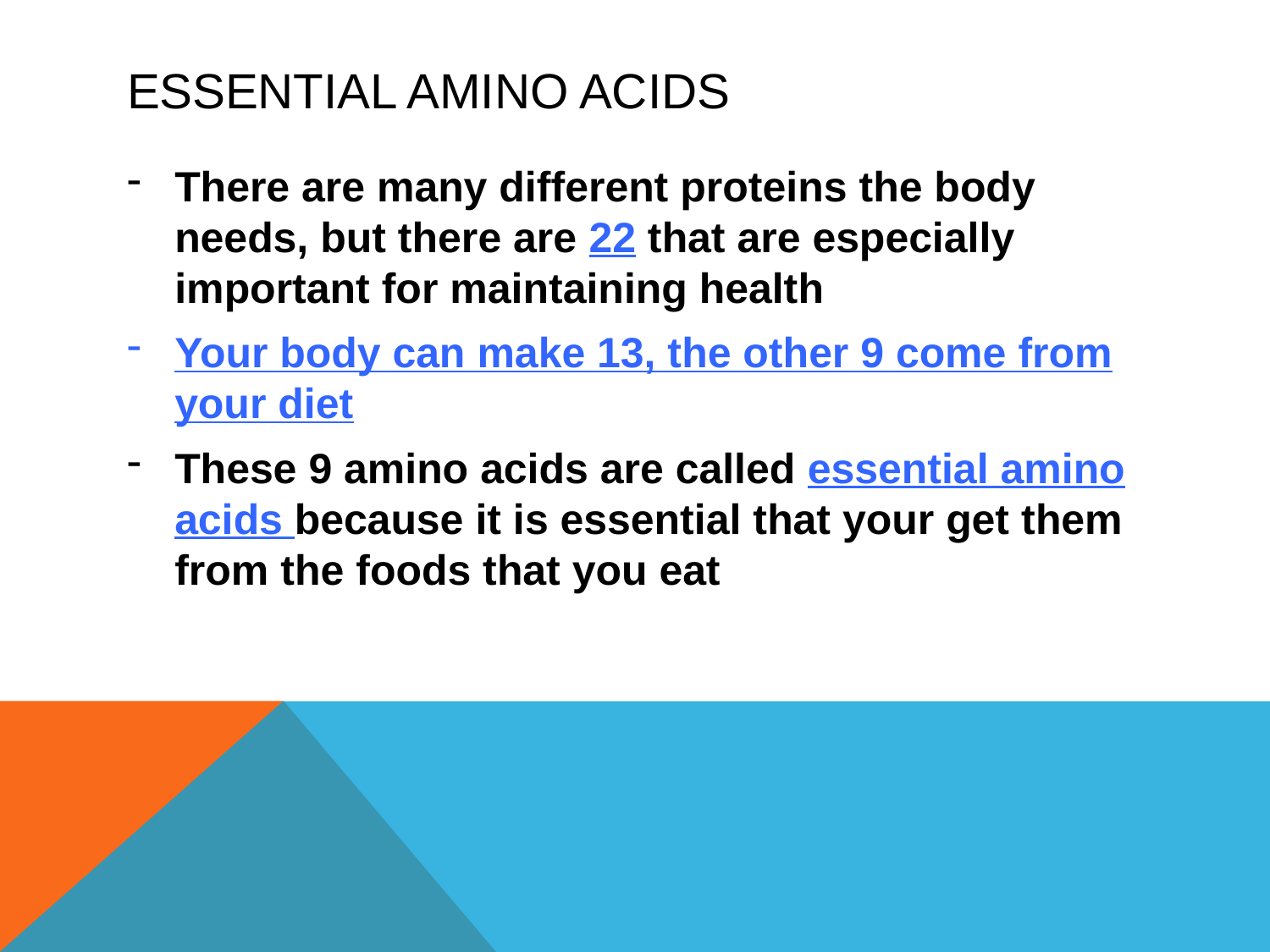

# Essential amino acids
There are many different proteins the body needs, but there are 22 that are especially important for maintaining health
Your body can make 13, the other 9 come from your diet
These 9 amino acids are called essential amino acids because it is essential that your get them from the foods that you eat